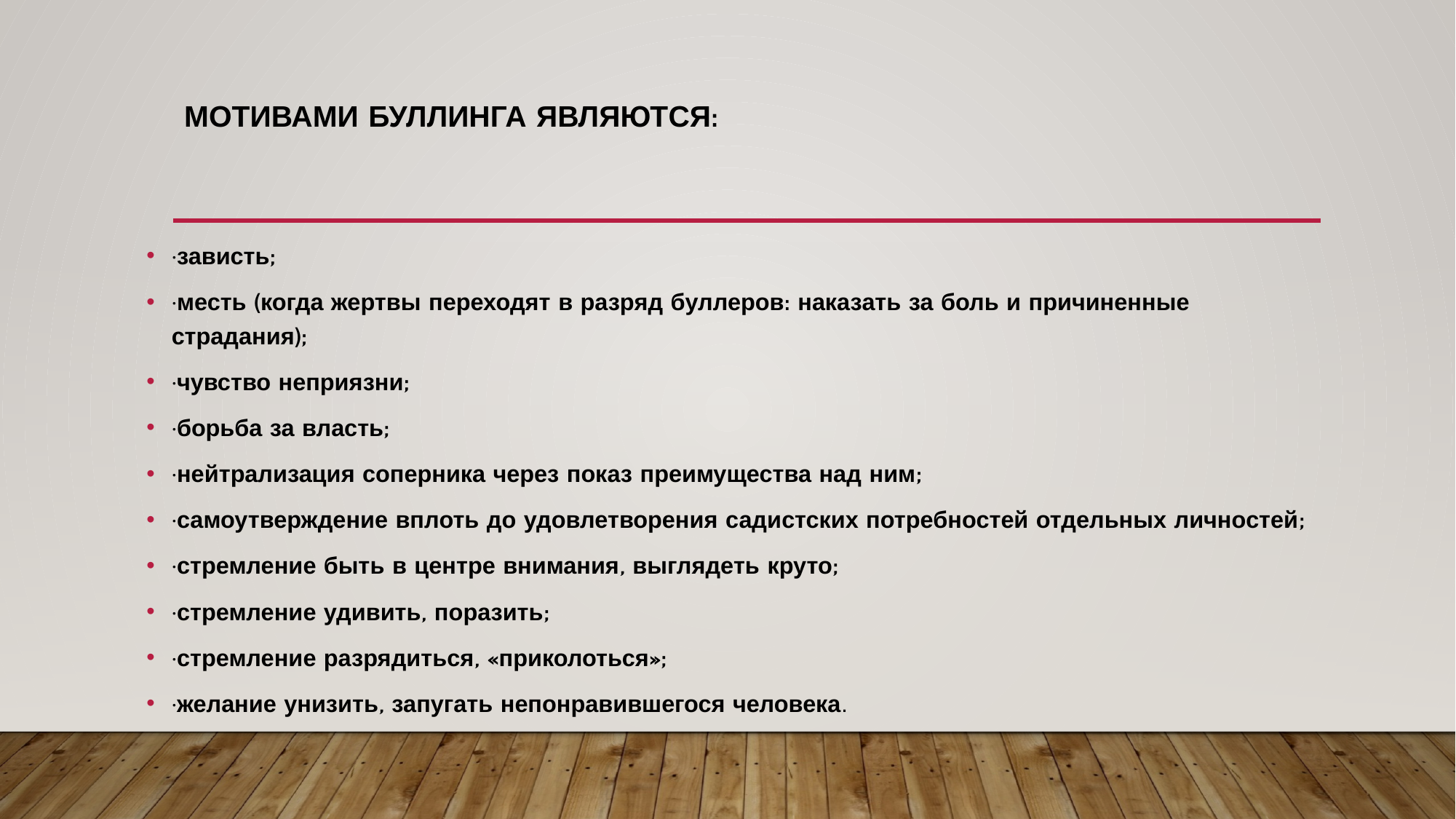

# Мотивами буллинга являются:
·зависть;
·месть (когда жертвы переходят в разряд буллеров: наказать за боль и причиненные страдания);
·чувство неприязни;
·борьба за власть;
·нейтрализация соперника через показ преимущества над ним;
·самоутверждение вплоть до удовлетворения садистских потребностей отдельных личностей;
·стремление быть в центре внимания, выглядеть круто;
·стремление удивить, поразить;
·стремление разрядиться, «приколоться»;
·желание унизить, запугать непонравившегося человека.